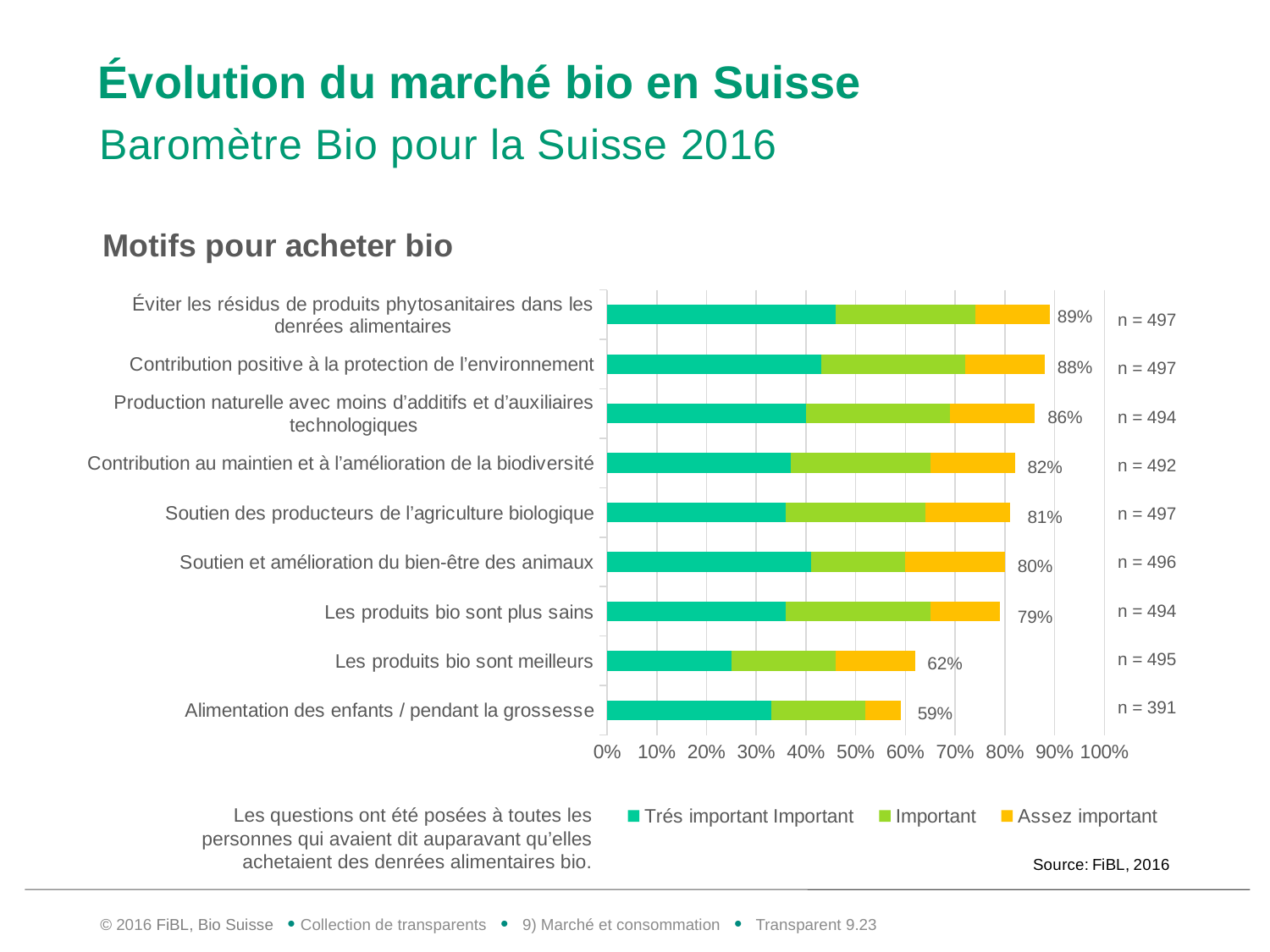

# Évolution du marché bio en Suisse
Baromètre Bio pour la Suisse 2016

### Chart: Motifs pour acheter bio

| Category | Trés important Important | Important | Assez important |
|---|---|---|---|
| Alimentation des enfants / pendant la grossesse | 0.33 | 0.19 | 0.07 |
| Les produits bio sont meilleurs | 0.25 | 0.21 | 0.16 |
| Les produits bio sont plus sains | 0.36 | 0.29 | 0.14 |
| Soutien et amélioration du bien-être des animaux | 0.41 | 0.19 | 0.2 |
| Soutien des producteurs de l’agriculture biologique | 0.36 | 0.28 | 0.17 |
| Contribution au maintien et à l’amélioration de la biodiversité | 0.37 | 0.28 | 0.17 |
| Production naturelle avec moins d’additifs et d’auxiliaires technologiques | 0.4 | 0.29 | 0.17 |
| Contribution positive à la protection de l’environnement | 0.43 | 0.29 | 0.16 |
| Éviter les résidus de produits phytosanitaires dans les denrées alimentaires | 0.46 | 0.28 | 0.15 |
n = 497
n = 497
n = 494
n = 492
n = 497
n = 496
n = 494
n = 495
n = 391
89%
88%
86%
82%
81%
80%
79%
62%
59%
Les questions ont été posées à toutes les personnes qui avaient dit auparavant qu’elles achetaient des denrées alimentaires bio.
© 2016 FiBL, Bio Suisse   • Collection de transparents   •   9) Marché et consommation   •   Transparent 9.23